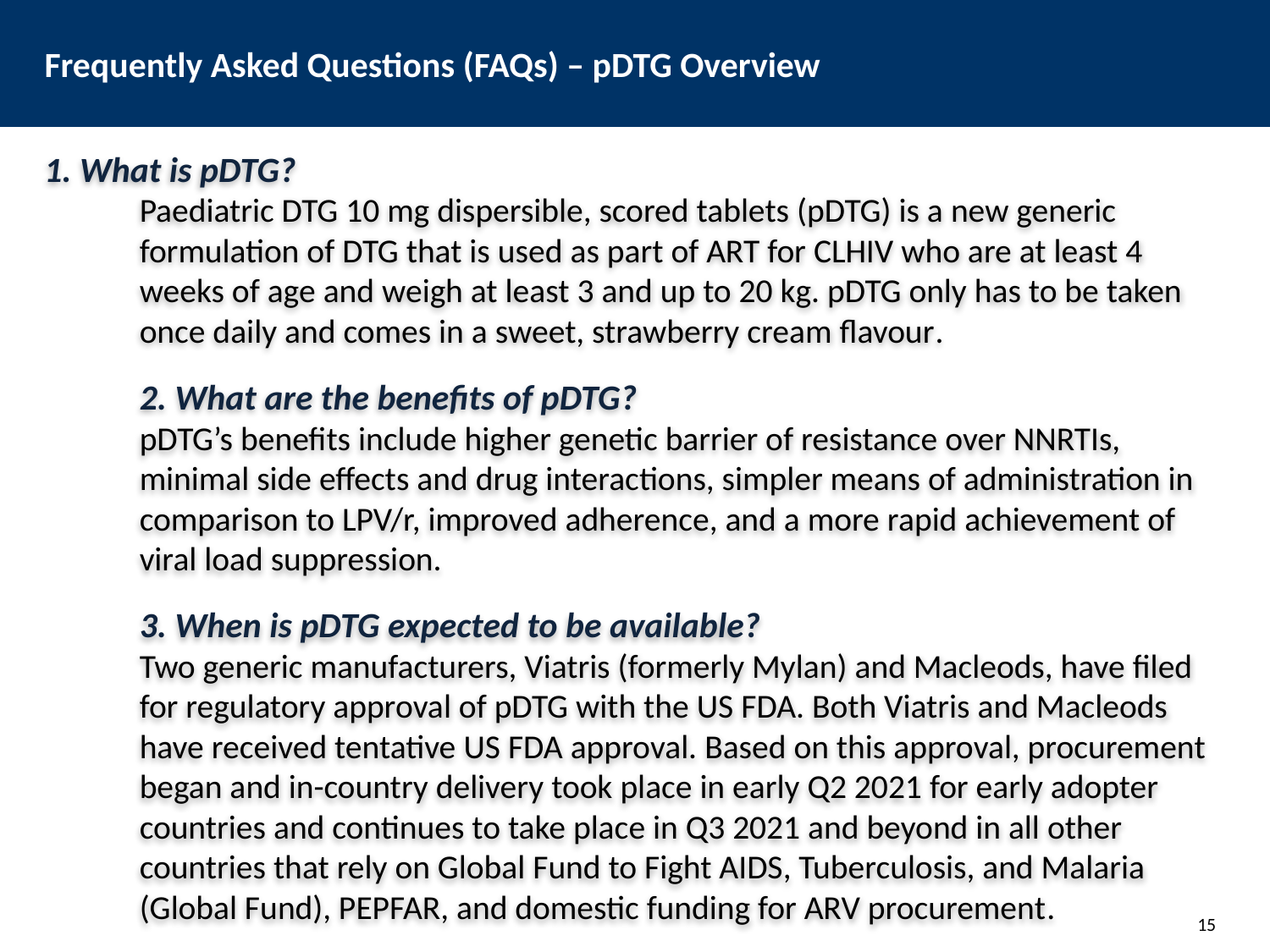

# Frequently Asked Questions (FAQs) – pDTG Overview
1. What is pDTG?
Paediatric DTG 10 mg dispersible, scored tablets (pDTG) is a new generic formulation of DTG that is used as part of ART for CLHIV who are at least 4 weeks of age and weigh at least 3 and up to 20 kg. pDTG only has to be taken once daily and comes in a sweet, strawberry cream flavour.
2. What are the benefits of pDTG?
pDTG’s benefits include higher genetic barrier of resistance over NNRTIs, minimal side effects and drug interactions, simpler means of administration in comparison to LPV/r, improved adherence, and a more rapid achievement of viral load suppression.
3. When is pDTG expected to be available?
Two generic manufacturers, Viatris (formerly Mylan) and Macleods, have filed for regulatory approval of pDTG with the US FDA. Both Viatris and Macleods have received tentative US FDA approval. Based on this approval, procurement began and in-country delivery took place in early Q2 2021 for early adopter countries and continues to take place in Q3 2021 and beyond in all other countries that rely on Global Fund to Fight AIDS, Tuberculosis, and Malaria (Global Fund), PEPFAR, and domestic funding for ARV procurement.